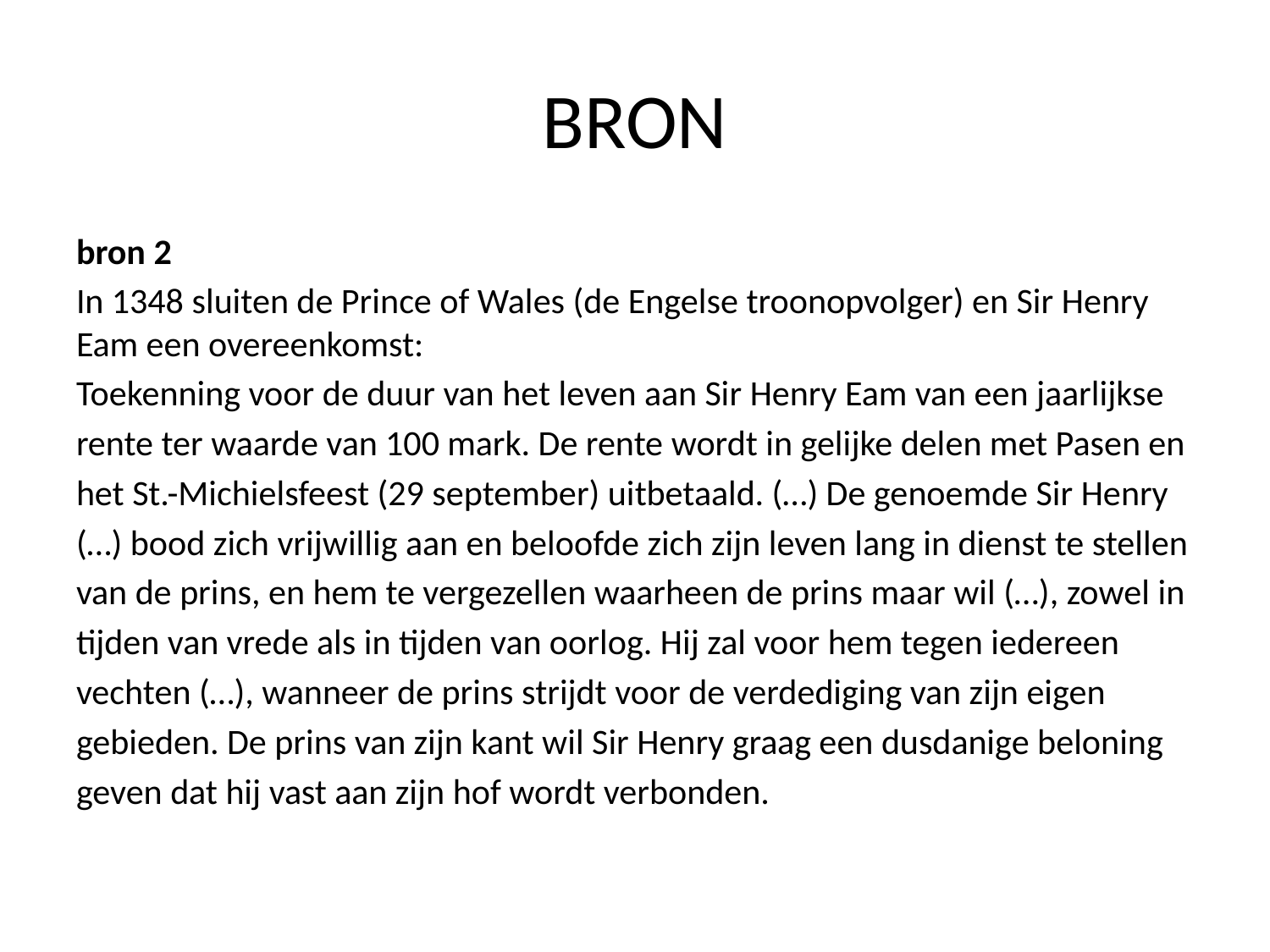

# BRON
bron 2
In 1348 sluiten de Prince of Wales (de Engelse troonopvolger) en Sir Henry Eam een overeenkomst:
Toekenning voor de duur van het leven aan Sir Henry Eam van een jaarlijkse
rente ter waarde van 100 mark. De rente wordt in gelijke delen met Pasen en
het St.-Michielsfeest (29 september) uitbetaald. (…) De genoemde Sir Henry
(…) bood zich vrijwillig aan en beloofde zich zijn leven lang in dienst te stellen
van de prins, en hem te vergezellen waarheen de prins maar wil (…), zowel in
tijden van vrede als in tijden van oorlog. Hij zal voor hem tegen iedereen
vechten (…), wanneer de prins strijdt voor de verdediging van zijn eigen
gebieden. De prins van zijn kant wil Sir Henry graag een dusdanige beloning
geven dat hij vast aan zijn hof wordt verbonden.